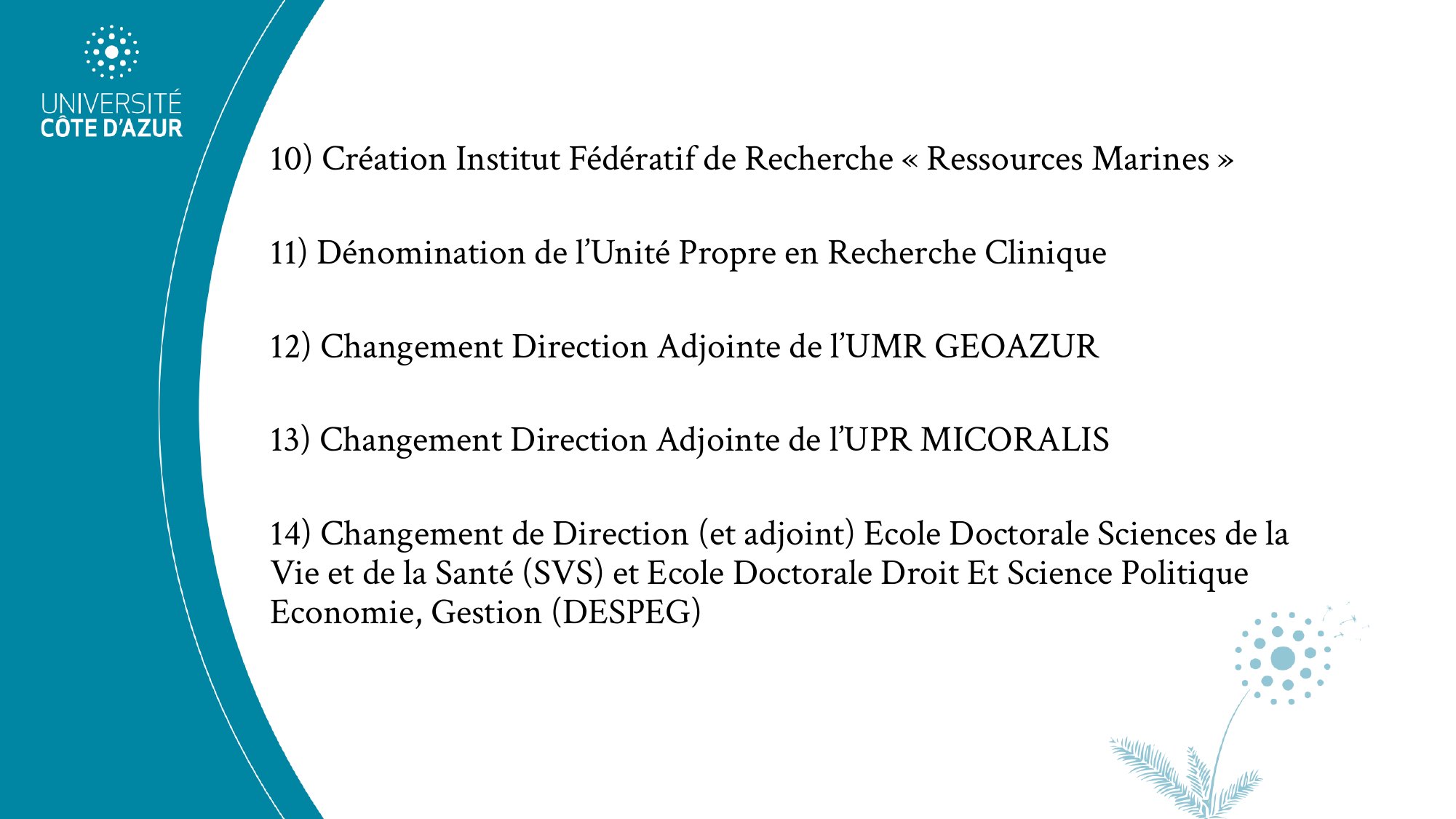

10) Création Institut Fédératif de Recherche « Ressources Marines »

11) Dénomination de l’Unité Propre en Recherche Clinique

12) Changement Direction Adjointe de l’UMR GEOAZUR

13) Changement Direction Adjointe de l’UPR MICORALIS

14) Changement de Direction (et adjoint) Ecole Doctorale Sciences de la Vie et de la Santé (SVS) et Ecole Doctorale Droit Et Science Politique Economie, Gestion (DESPEG)